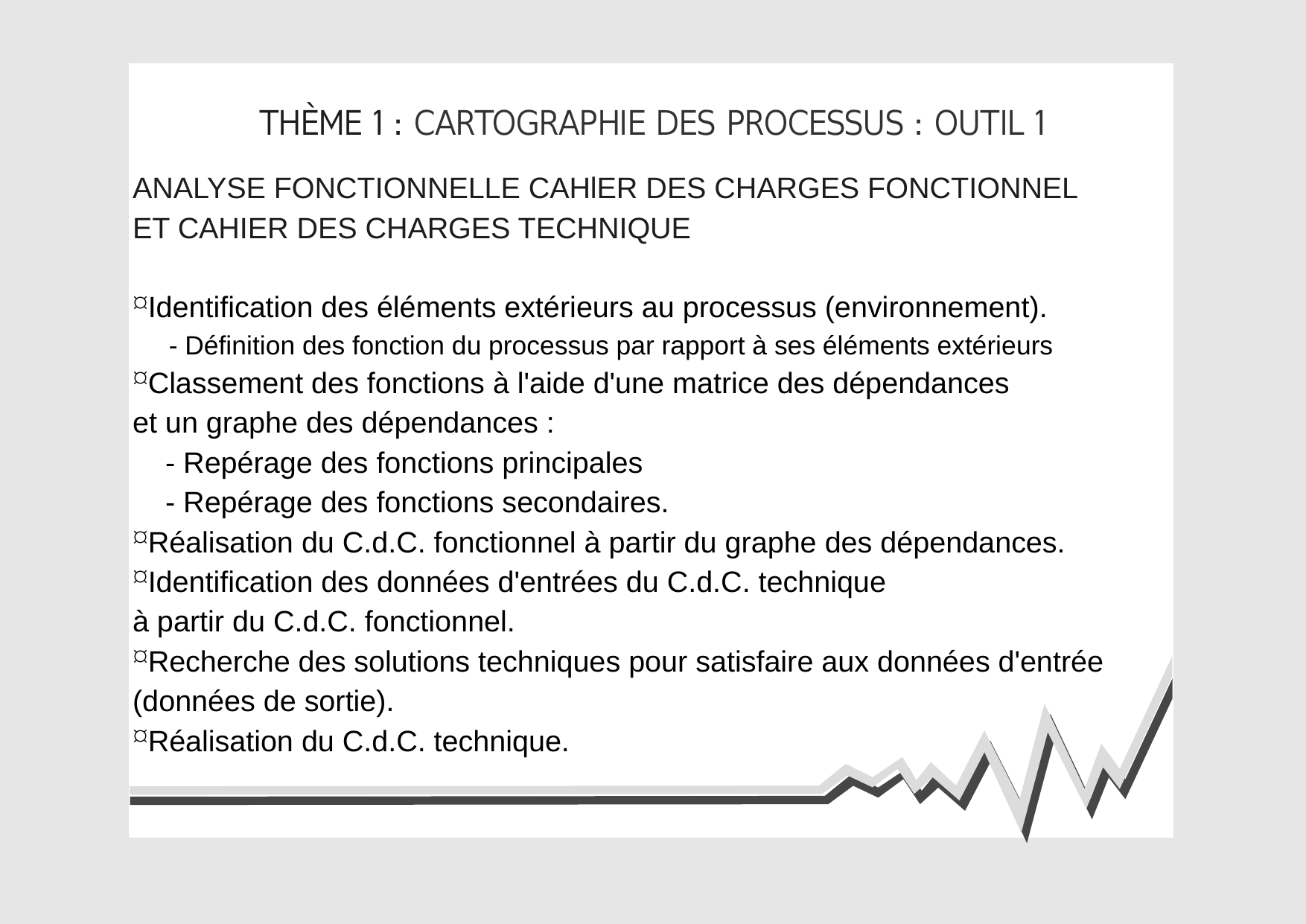

THÈME 1 : CARTOGRAPHIE DES PROCESSUS : OUTIL 1
ANALYSE FONCTIONNELLE CAHlER DES CHARGES FONCTIONNEL
ET CAHIER DES CHARGES TECHNIQUE

Identification des éléments extérieurs au processus (environnement).
     - Définition des fonction du processus par rapport à ses éléments extérieurs
Classement des fonctions à l'aide d'une matrice des dépendances
et un graphe des dépendances :
    - Repérage des fonctions principales
    - Repérage des fonctions secondaires.
Réalisation du C.d.C. fonctionnel à partir du graphe des dépendances.
Identification des données d'entrées du C.d.C. technique
à partir du C.d.C. fonctionnel.
Recherche des solutions techniques pour satisfaire aux données d'entrée
(données de sortie).
Réalisation du C.d.C. technique.